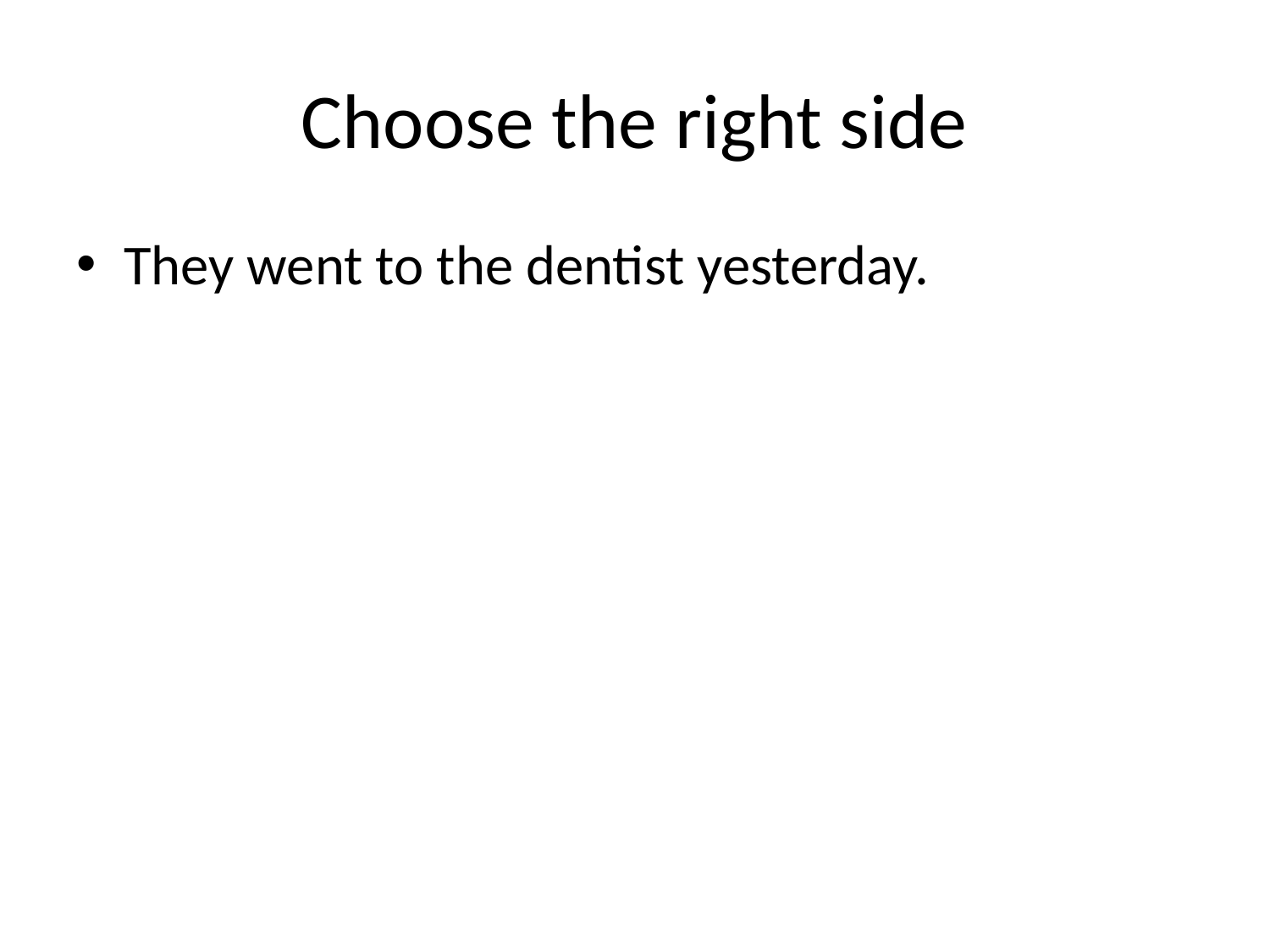

# Choose the right side
They went to the dentist yesterday.